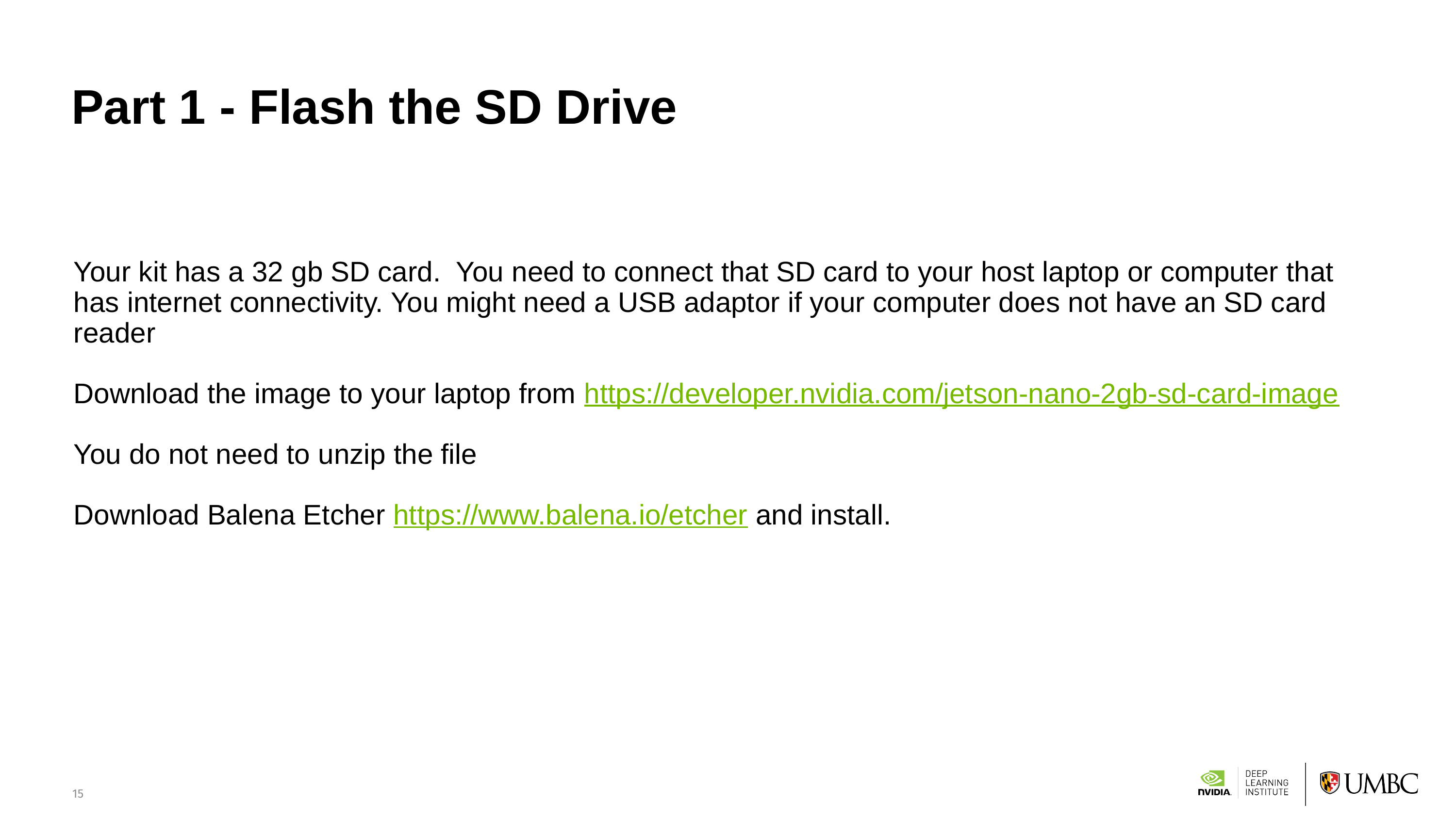

15
# Part 1 - Flash the SD Drive
Your kit has a 32 gb SD card.  You need to connect that SD card to your host laptop or computer that has internet connectivity. You might need a USB adaptor if your computer does not have an SD card reader
Download the image to your laptop from https://developer.nvidia.com/jetson-nano-2gb-sd-card-image
You do not need to unzip the file
Download Balena Etcher https://www.balena.io/etcher and install.